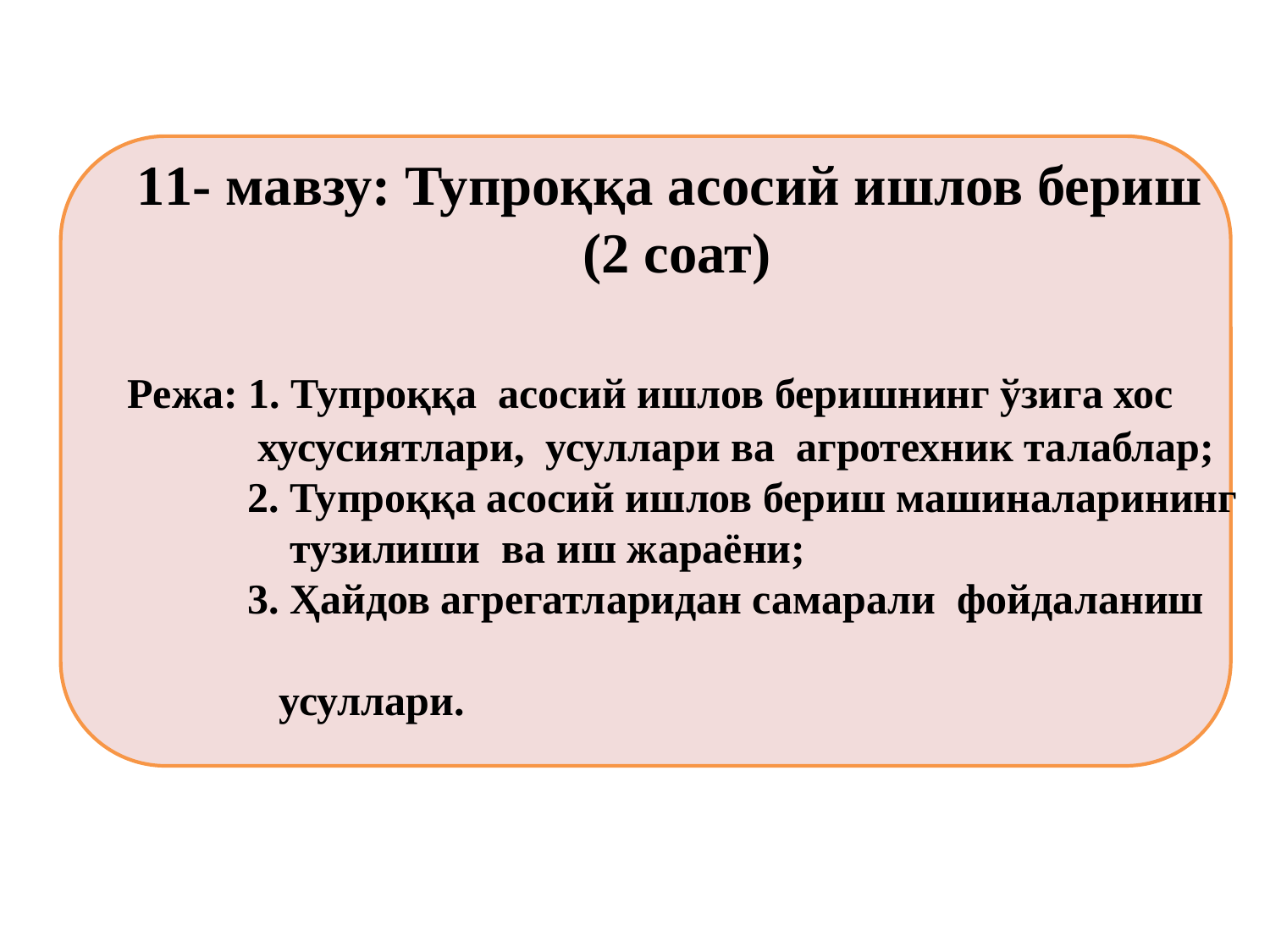

11- мавзу: Тупроққа асосий ишлов бериш
(2 соат)

  Режа: 1. Тупроққа  асосий ишлов беришнинг ўзига хос
               хусусиятлари,  усуллари ва  агротехник талаблар;
              2. Тупроққа асосий ишлов бериш машиналарининг
                  тузилиши  ва иш жараёни;
              3. Ҳайдов агрегатларидан самарали  фойдаланиш
                 усуллари.